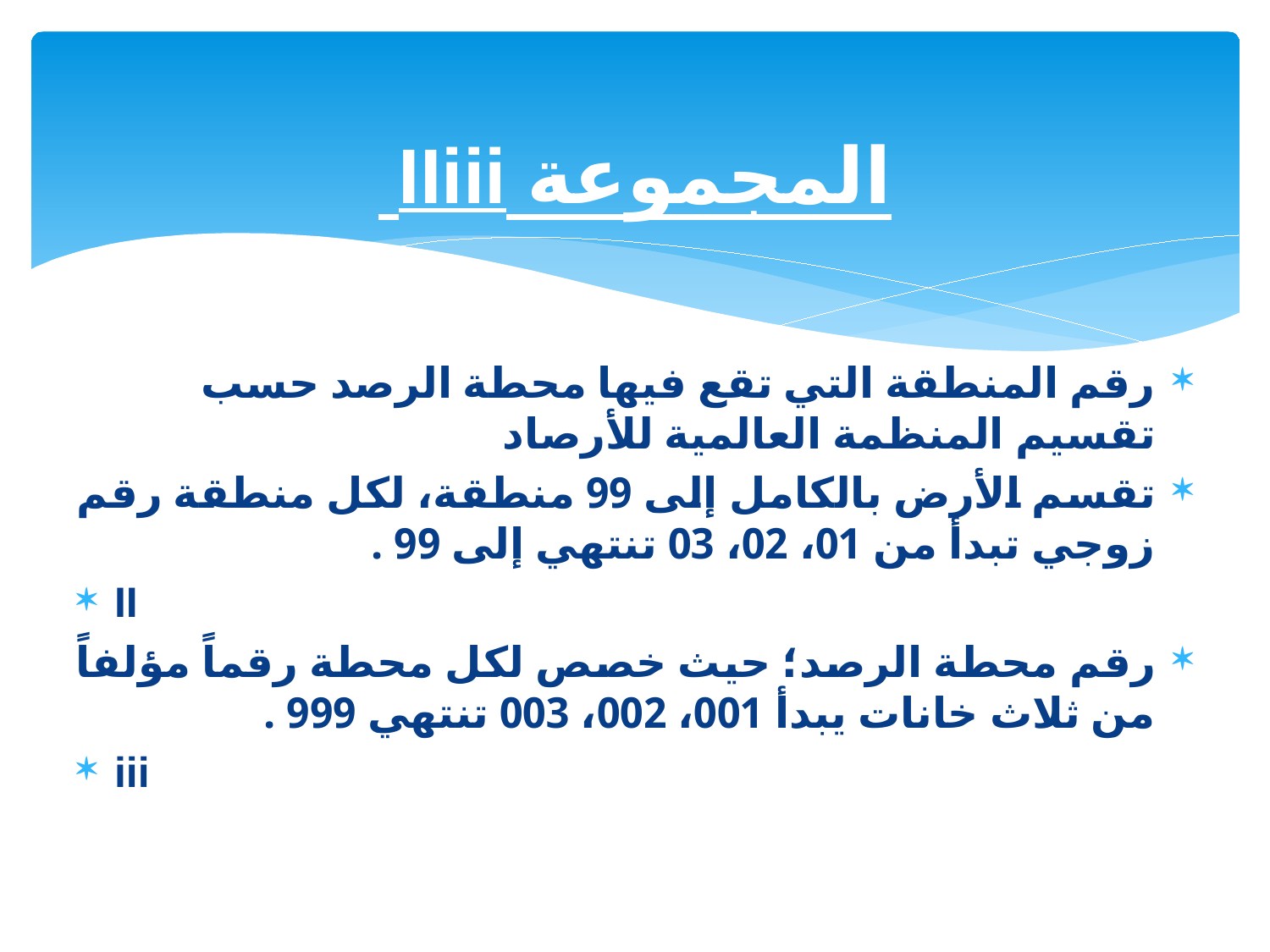

# المجموعة IIiii
رقم المنطقة التي تقع فيها محطة الرصد حسب تقسيم المنظمة العالمية للأرصاد
تقسم الأرض بالكامل إلى 99 منطقة، لكل منطقة رقم زوجي تبدأ من 01، 02، 03 تنتهي إلى 99 .
II
رقم محطة الرصد؛ حيث خصص لكل محطة رقماً مؤلفاً من ثلاث خانات يبدأ 001، 002، 003 تنتهي 999 .
iii